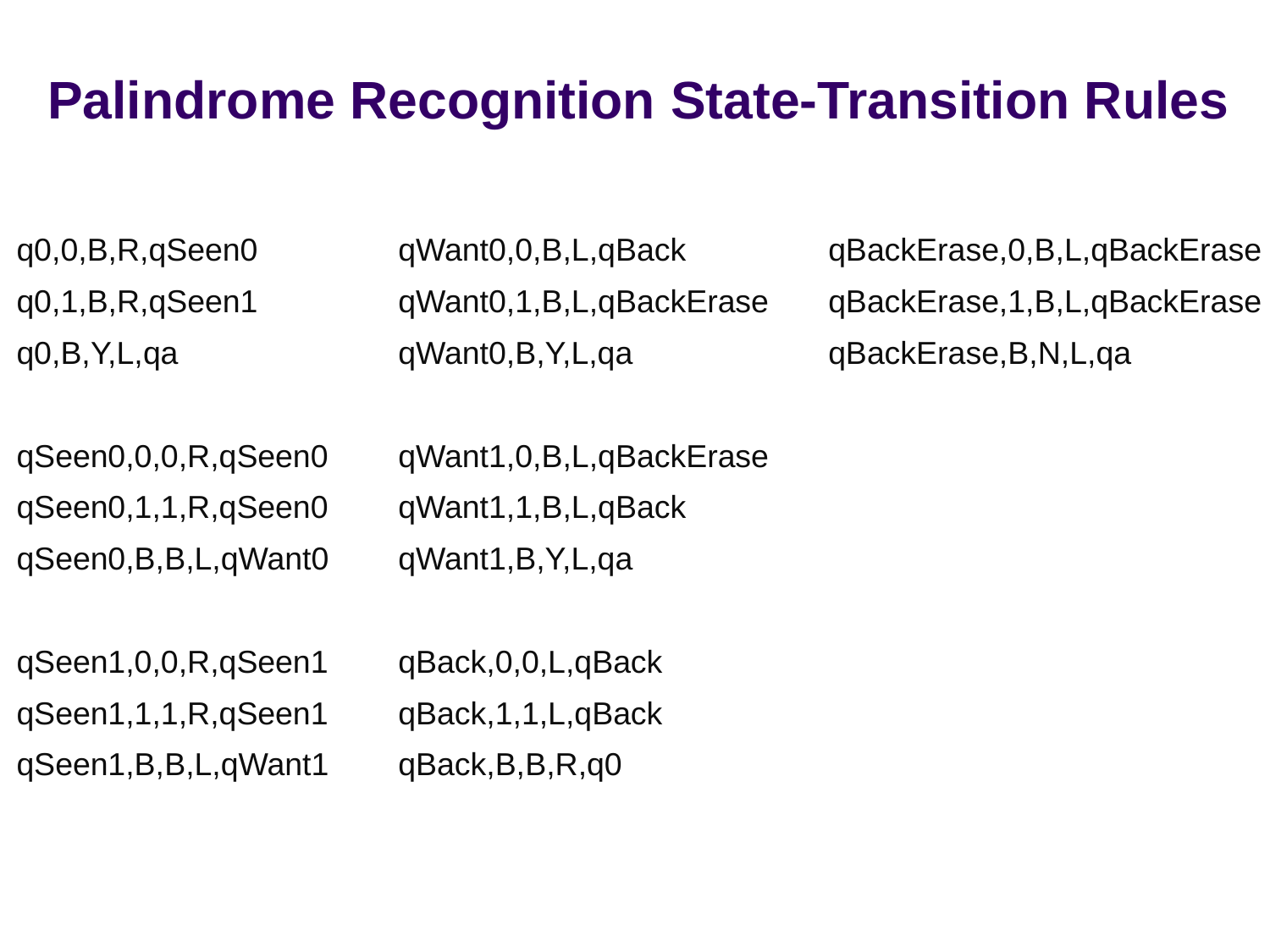

# Palindrome Recognition State-Transition Rules
| q0,0,B,R,qSeen0 | qWant0,0,B,L,qBack | qBackErase,0,B,L,qBackErase |
| --- | --- | --- |
| q0,1,B,R,qSeen1 | qWant0,1,B,L,qBackErase | qBackErase,1,B,L,qBackErase |
| q0,B,Y,L,qa | qWant0,B,Y,L,qa | qBackErase,B,N,L,qa |
|  |  |  |
| qSeen0,0,0,R,qSeen0 | qWant1,0,B,L,qBackErase |  |
| qSeen0,1,1,R,qSeen0 | qWant1,1,B,L,qBack |  |
| qSeen0,B,B,L,qWant0 | qWant1,B,Y,L,qa |  |
|  |  |  |
| qSeen1,0,0,R,qSeen1 | qBack,0,0,L,qBack |  |
| qSeen1,1,1,R,qSeen1 | qBack,1,1,L,qBack |  |
| qSeen1,B,B,L,qWant1 | qBack,B,B,R,q0 |  |